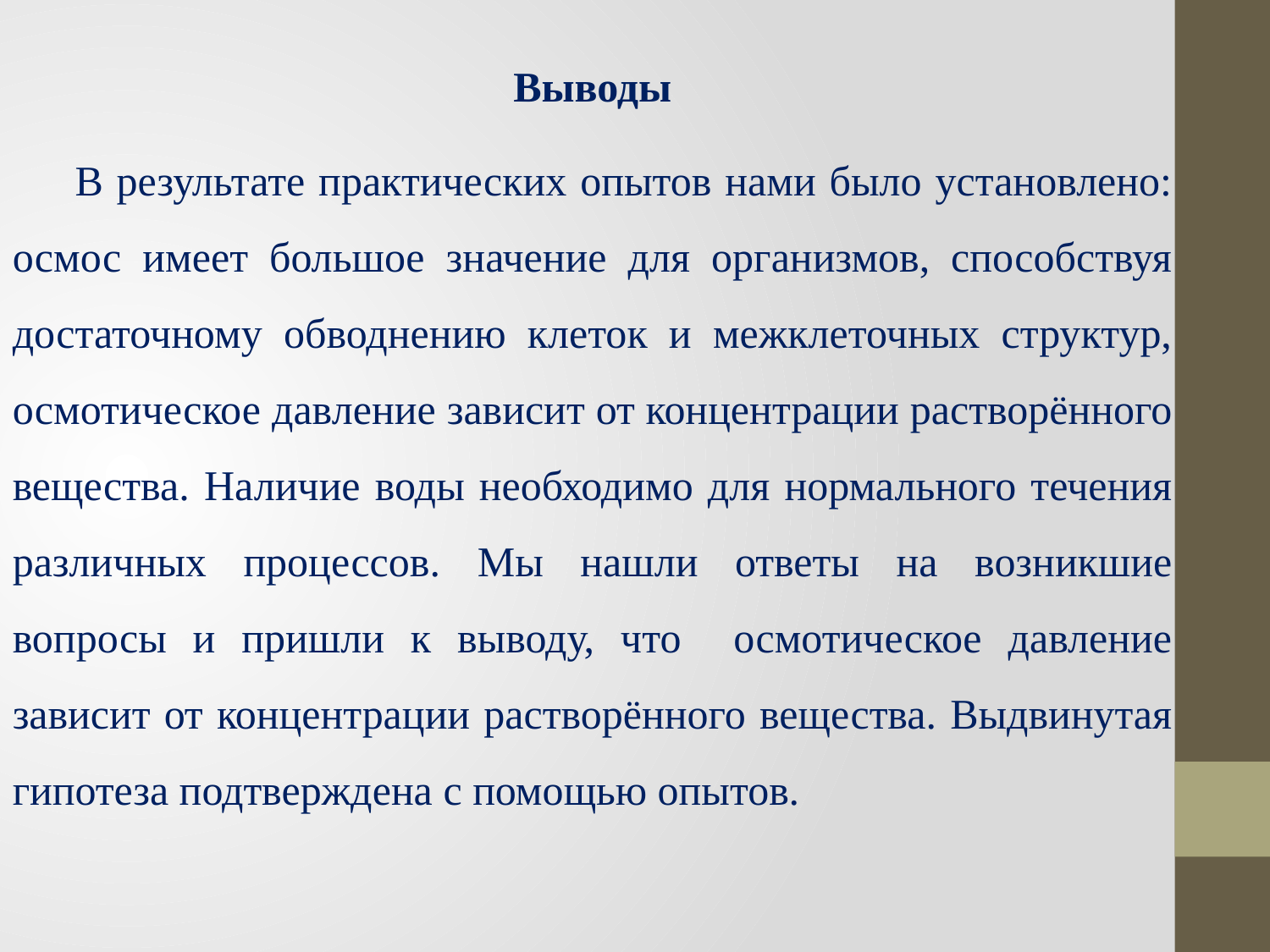

Выводы
В результате практических опытов нами было установлено: осмос имеет большое значение для организмов, способствуя достаточному обводнению клеток и межклеточных структур, осмотическое давление зависит от концентрации растворённого вещества. Наличие воды необходимо для нормального течения различных процессов. Мы нашли ответы на возникшие вопросы и пришли к выводу, что  осмотическое давление зависит от концентрации растворённого вещества. Выдвинутая гипотеза подтверждена с помощью опытов.
#